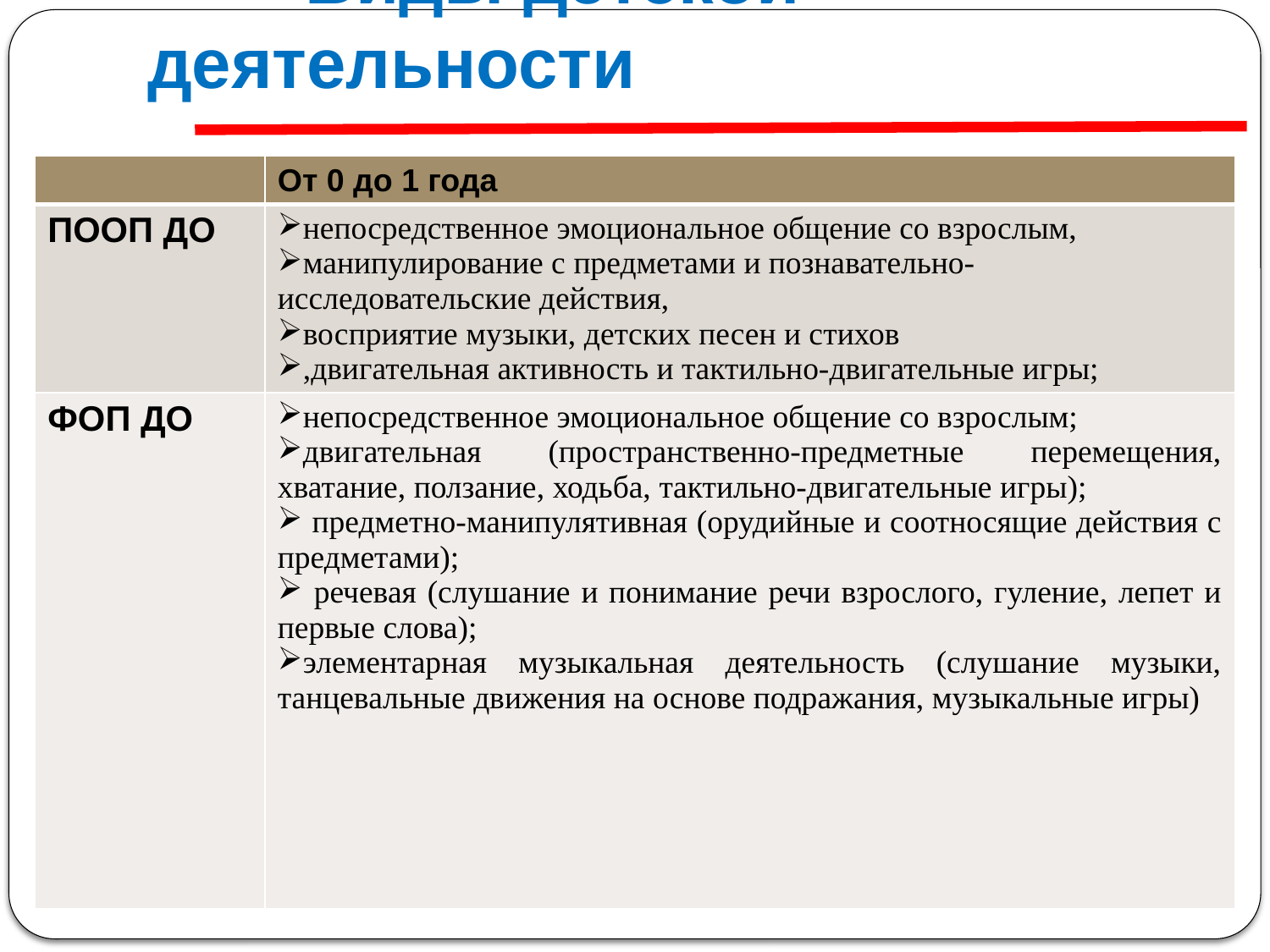

# Виды детской деятельности

|  | От 0 до 1 года |
| --- | --- |
| ПООП ДО | непосредственное эмоциональное общение со взрослым, манипулирование с предметами и познавательно-исследовательские действия, восприятие музыки, детских песен и стихов ,двигательная активность и тактильно-двигательные игры; |
| ФОП ДО | непосредственное эмоциональное общение со взрослым; двигательная (пространственно-предметные перемещения, хватание, ползание, ходьба, тактильно-двигательные игры); предметно-манипулятивная (орудийные и соотносящие действия с предметами); речевая (слушание и понимание речи взрослого, гуление, лепет и первые слова); элементарная музыкальная деятельность (слушание музыки, танцевальные движения на основе подражания, музыкальные игры) |